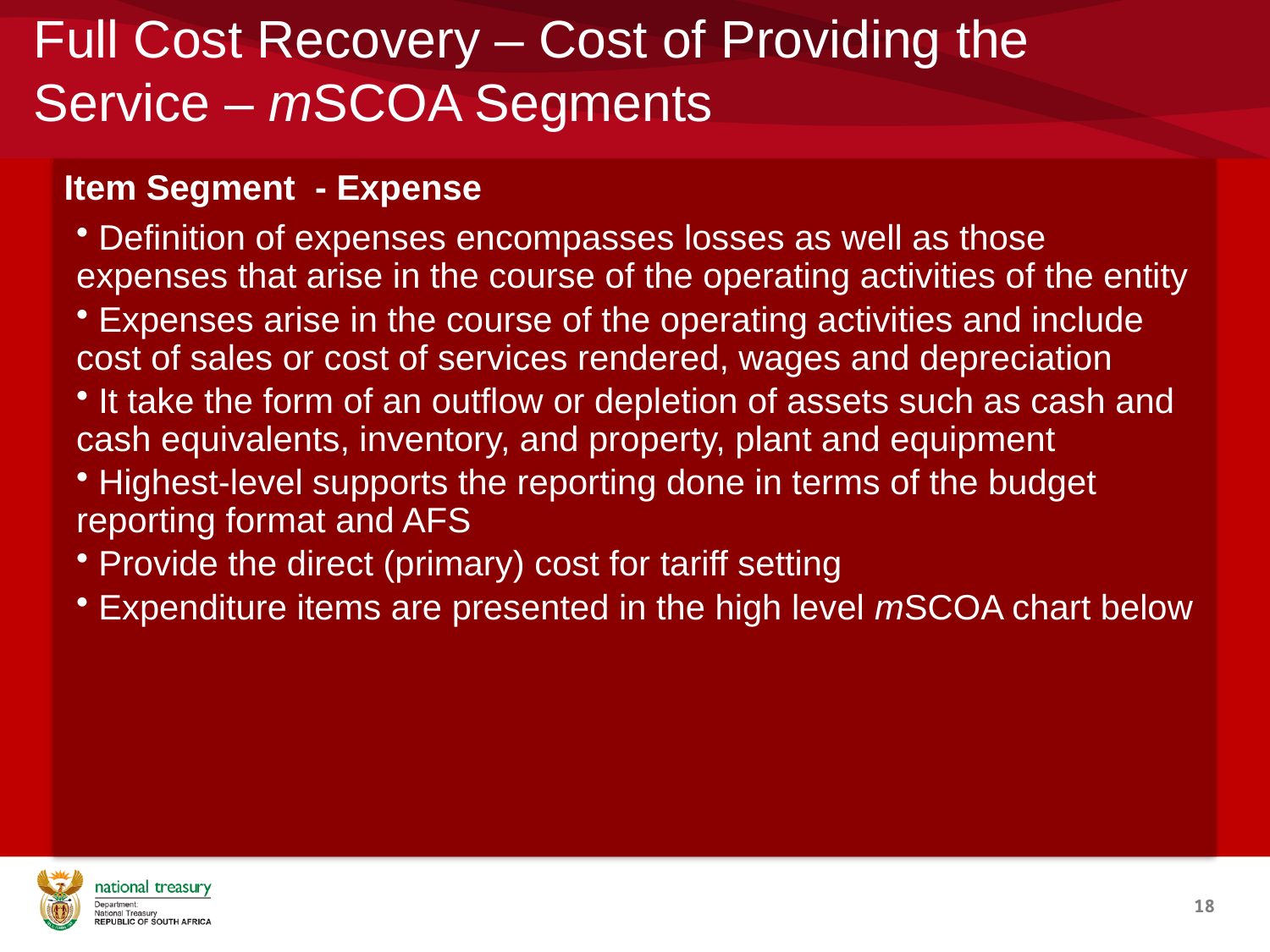

# Full Cost Recovery – Cost of Providing the Service – mSCOA Segments
Item Segment  - Expense
 Definition of expenses encompasses losses as well as those expenses that arise in the course of the operating activities of the entity
 Expenses arise in the course of the operating activities and include cost of sales or cost of services rendered, wages and depreciation
 It take the form of an outflow or depletion of assets such as cash and cash equivalents, inventory, and property, plant and equipment
 Highest-level supports the reporting done in terms of the budget reporting format and AFS
 Provide the direct (primary) cost for tariff setting
 Expenditure items are presented in the high level mSCOA chart below

18